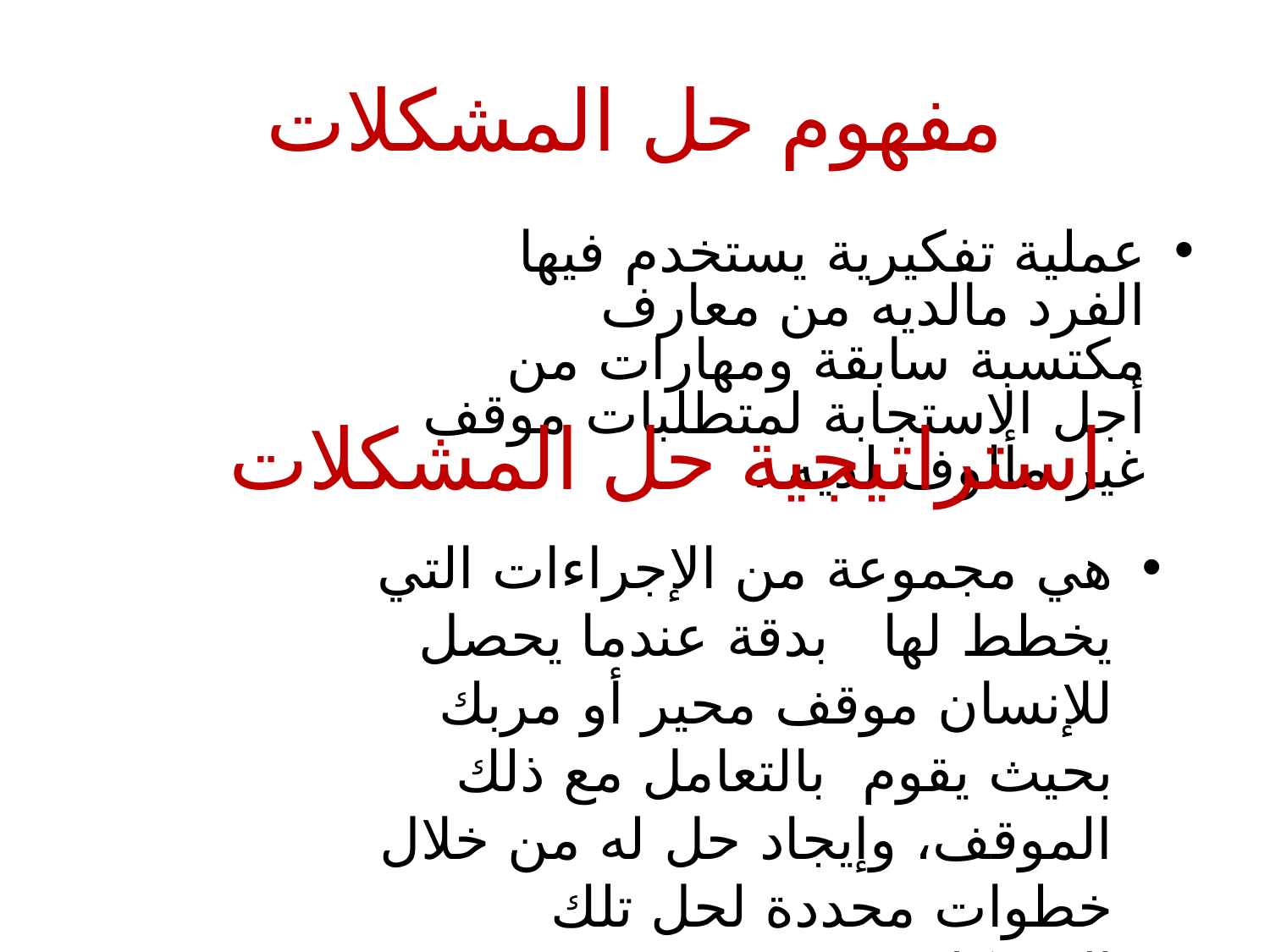

# مفهوم حل المشكلات
عملية تفكيرية يستخدم فيها الفرد مالديه من معارف  مكتسبة سابقة ومهارات من أجل الاستجابة لمتطلبات موقف غير مألوف لديه .

استراتيجية حل المشكلات
هي مجموعة من الإجراءات التي يخطط لها   بدقة عندما يحصل للإنسان موقف محير أو مربك  بحيث يقوم  بالتعامل مع ذلك الموقف، وإيجاد حل له من خلال خطوات محددة لحل تلك المشكلة.